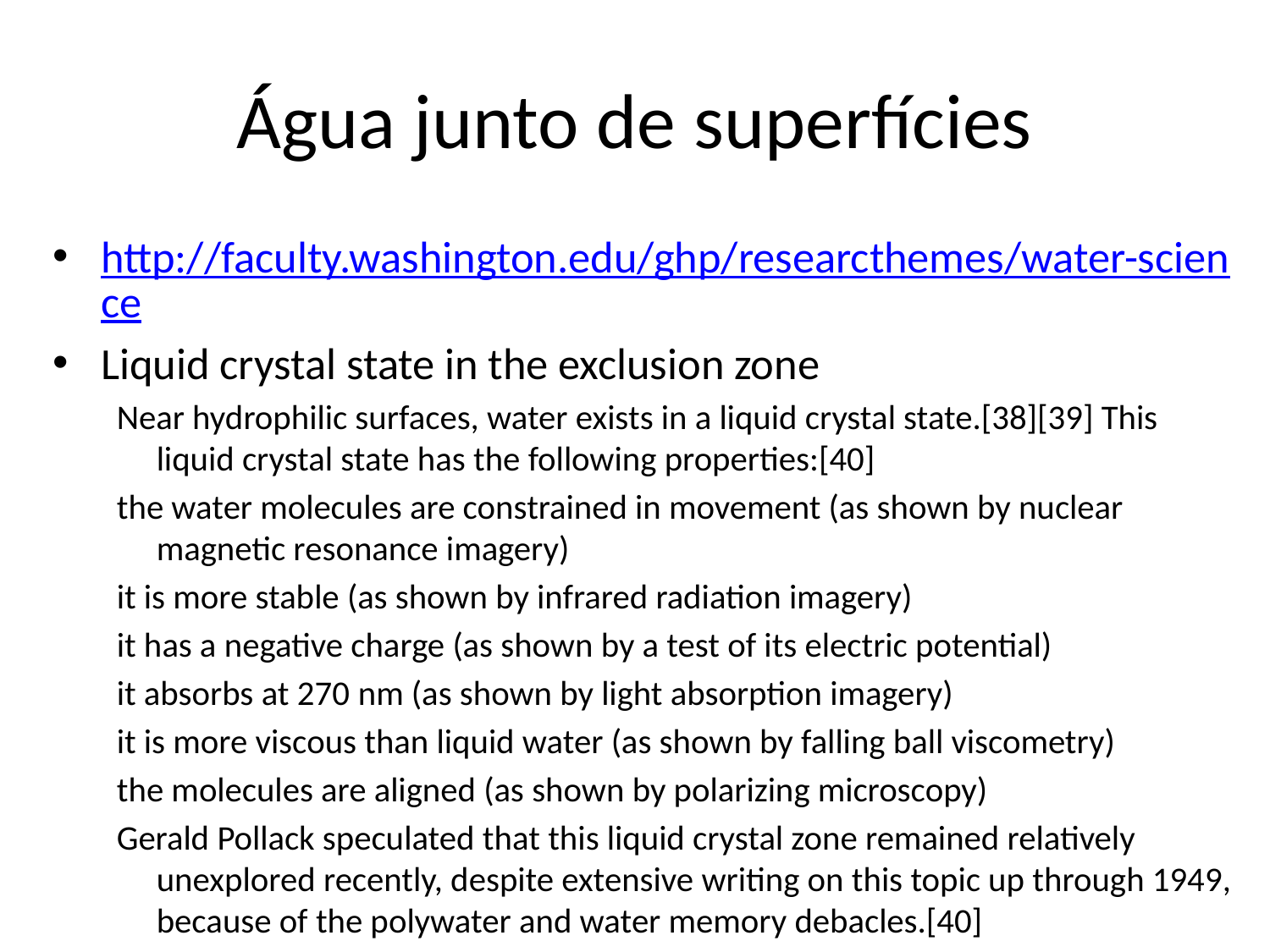

# Água junto de superfícies
http://faculty.washington.edu/ghp/researcthemes/water-science
Liquid crystal state in the exclusion zone
Near hydrophilic surfaces, water exists in a liquid crystal state.[38][39] This liquid crystal state has the following properties:[40]
the water molecules are constrained in movement (as shown by nuclear magnetic resonance imagery)
it is more stable (as shown by infrared radiation imagery)
it has a negative charge (as shown by a test of its electric potential)
it absorbs at 270 nm (as shown by light absorption imagery)
it is more viscous than liquid water (as shown by falling ball viscometry)
the molecules are aligned (as shown by polarizing microscopy)
Gerald Pollack speculated that this liquid crystal zone remained relatively unexplored recently, despite extensive writing on this topic up through 1949, because of the polywater and water memory debacles.[40]